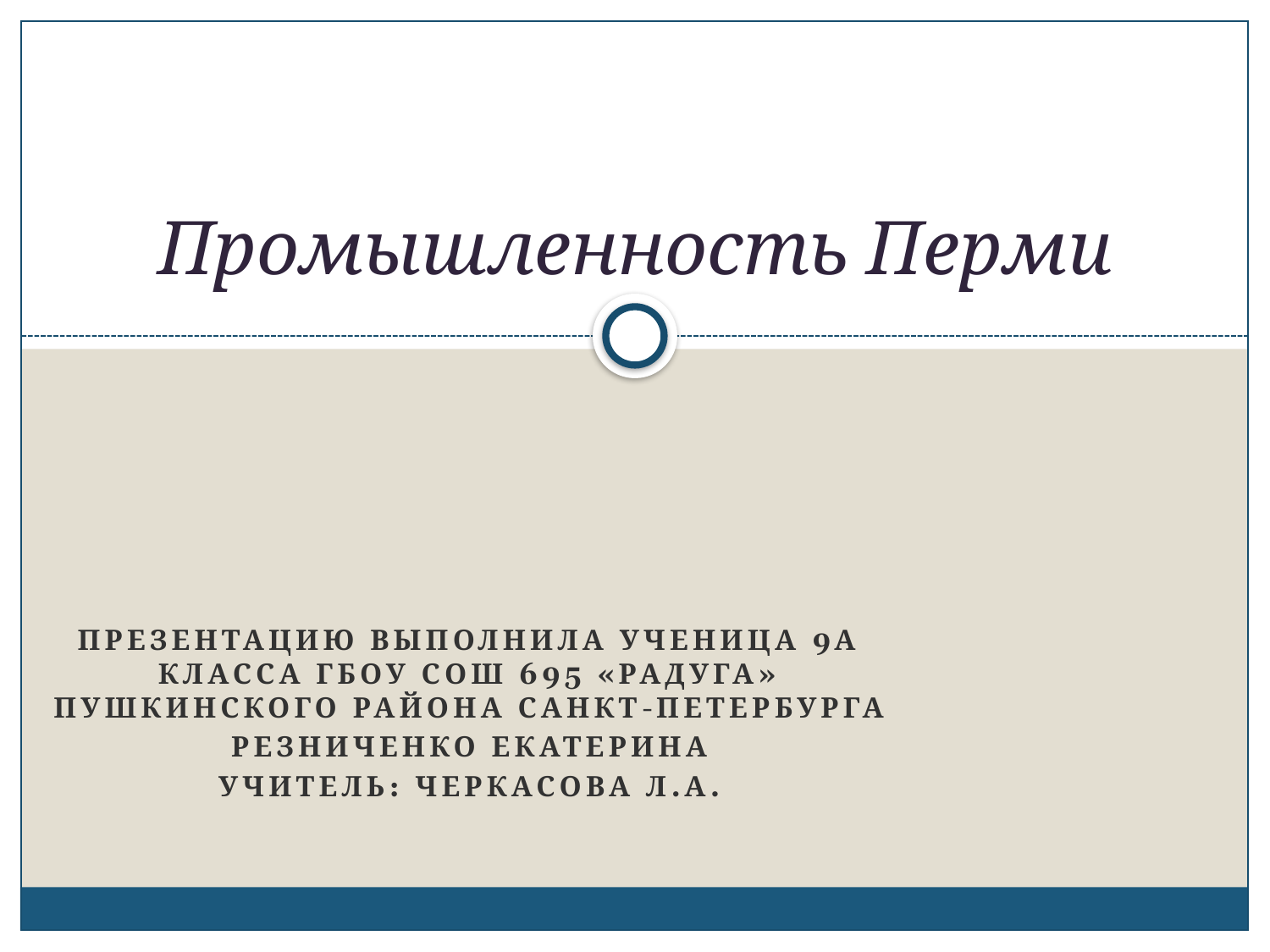

# Промышленность Перми
Презентацию выполнила ученица 9А класса ГБОУ СОШ 695 «Радуга» Пушкинского района Санкт-Петербурга
Резниченко Екатерина
Учитель: Черкасова Л.А.